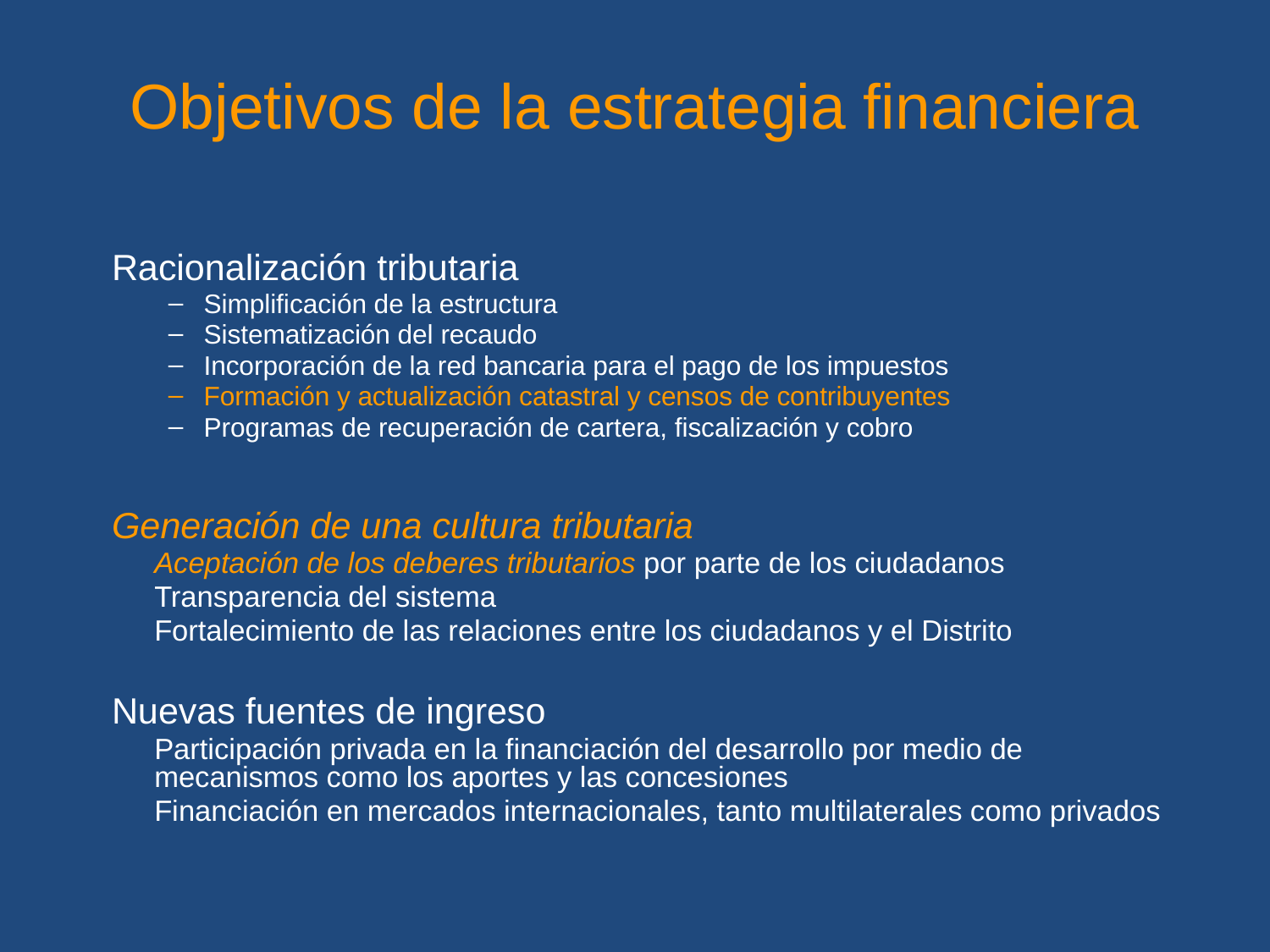

# Objetivos de la estrategia financiera
Racionalización tributaria
Simplificación de la estructura
Sistematización del recaudo
Incorporación de la red bancaria para el pago de los impuestos
Formación y actualización catastral y censos de contribuyentes
Programas de recuperación de cartera, fiscalización y cobro

Generación de una cultura tributaria
	Aceptación de los deberes tributarios por parte de los ciudadanos
	Transparencia del sistema
	Fortalecimiento de las relaciones entre los ciudadanos y el Distrito

Nuevas fuentes de ingreso
	Participación privada en la financiación del desarrollo por medio de mecanismos como los aportes y las concesiones
	Financiación en mercados internacionales, tanto multilaterales como privados